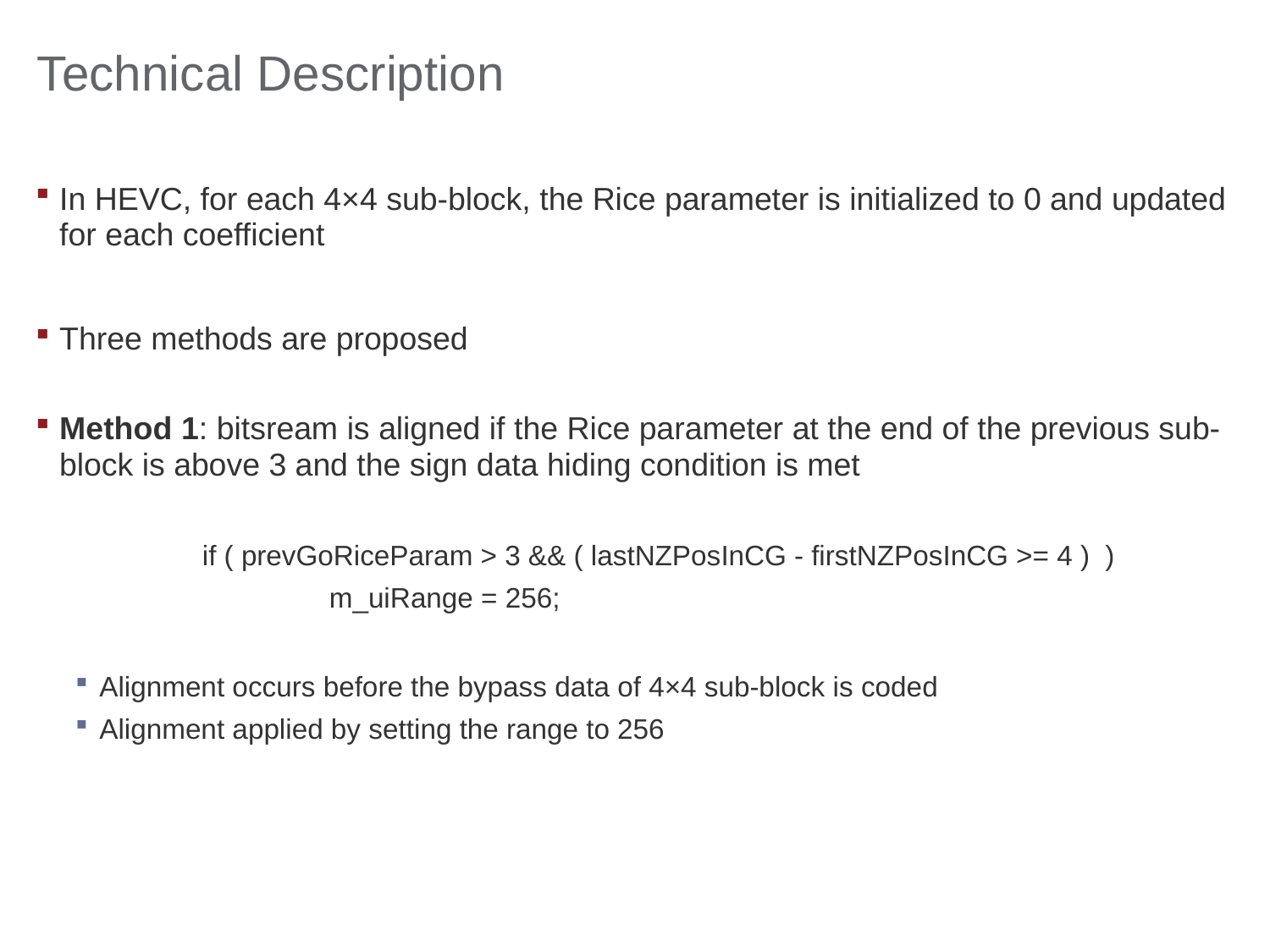

# Technical Description

In HEVC, for each 4×4 sub-block, the Rice parameter is initialized to 0 and updated for each coefficient

Three methods are proposed

Method 1: bitsream is aligned if the Rice parameter at the end of the previous sub-block is above 3 and the sign data hiding condition is met

	if ( prevGoRiceParam > 3 && ( lastNZPosInCG - firstNZPosInCG >= 4 )  )
        		m_uiRange = 256;

Alignment occurs before the bypass data of 4×4 sub-block is coded
Alignment applied by setting the range to 256